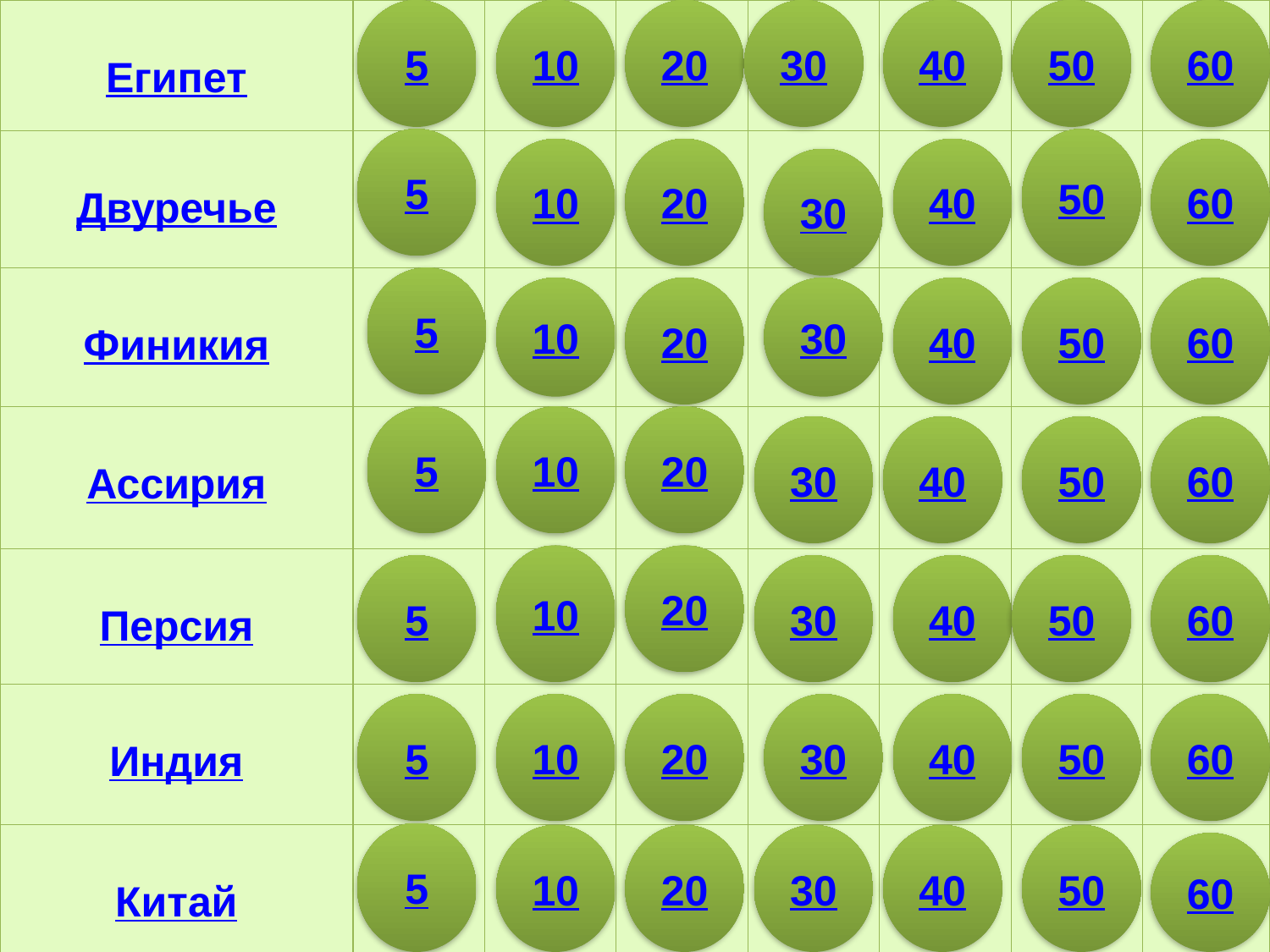

5
10
20
30
40
50
60
| Египет |  |  |  |  |  |  |  |
| --- | --- | --- | --- | --- | --- | --- | --- |
| Двуречье |  |  |  |  |  |  |  |
| Финикия |  |  |  |  |  |  |  |
| Ассирия |  |  |  |  |  |  |  |
| Персия |  |  |  |  |  |  |  |
| Индия |  |  |  |  |  |  |  |
| Китай |  |  |  |  |  |  |  |
5
50
10
20
40
60
30
5
10
20
30
40
50
60
5
10
20
30
40
50
60
10
20
5
30
40
50
60
5
10
20
30
40
50
60
5
10
20
30
40
50
60